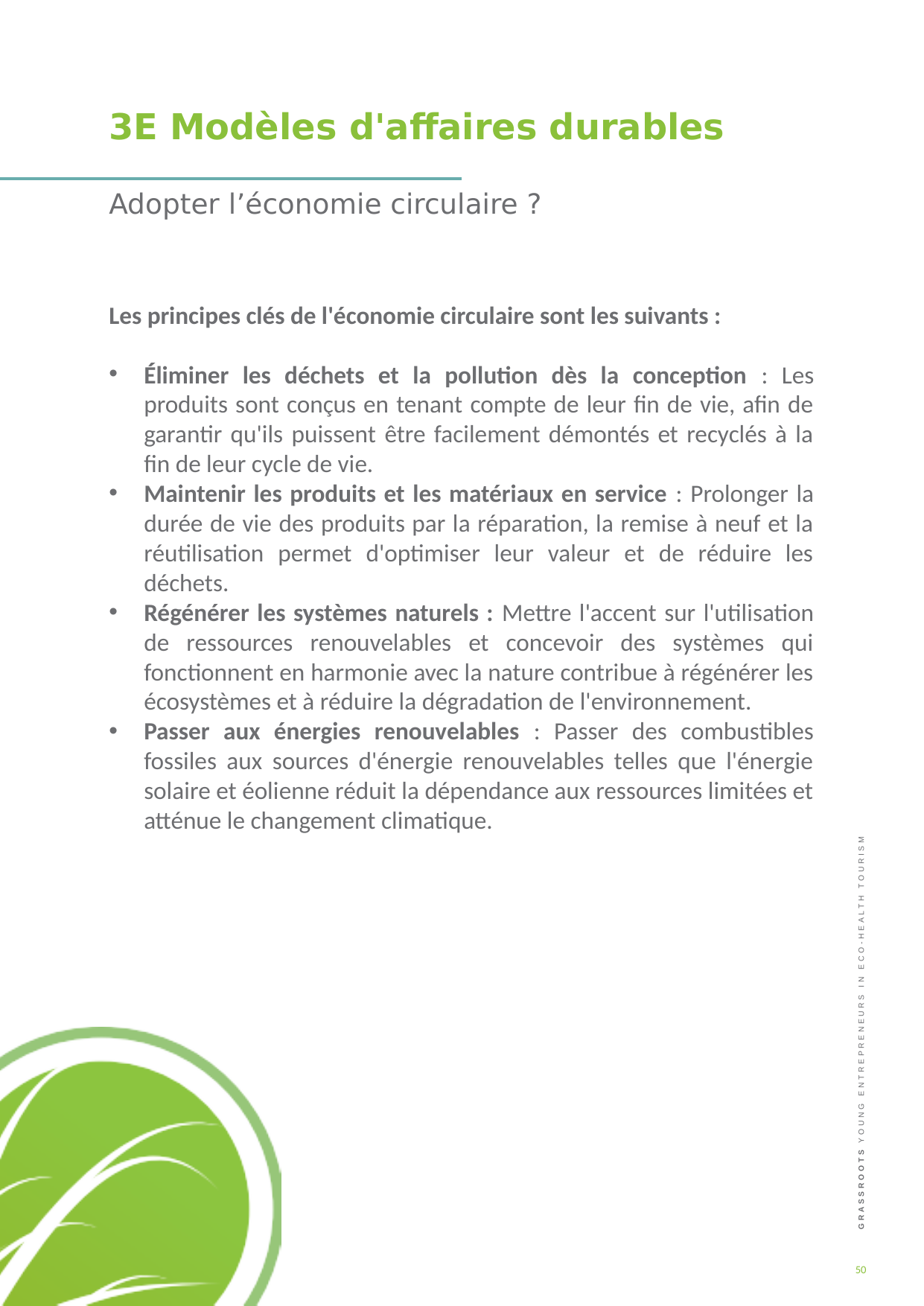

3E Modèles d'affaires durables
Adopter l’économie circulaire ?
Les principes clés de l'économie circulaire sont les suivants :

Éliminer les déchets et la pollution dès la conception : Les produits sont conçus en tenant compte de leur fin de vie, afin de garantir qu'ils puissent être facilement démontés et recyclés à la fin de leur cycle de vie.
Maintenir les produits et les matériaux en service : Prolonger la durée de vie des produits par la réparation, la remise à neuf et la réutilisation permet d'optimiser leur valeur et de réduire les déchets.
Régénérer les systèmes naturels : Mettre l'accent sur l'utilisation de ressources renouvelables et concevoir des systèmes qui fonctionnent en harmonie avec la nature contribue à régénérer les écosystèmes et à réduire la dégradation de l'environnement.
Passer aux énergies renouvelables : Passer des combustibles fossiles aux sources d'énergie renouvelables telles que l'énergie solaire et éolienne réduit la dépendance aux ressources limitées et atténue le changement climatique.

50